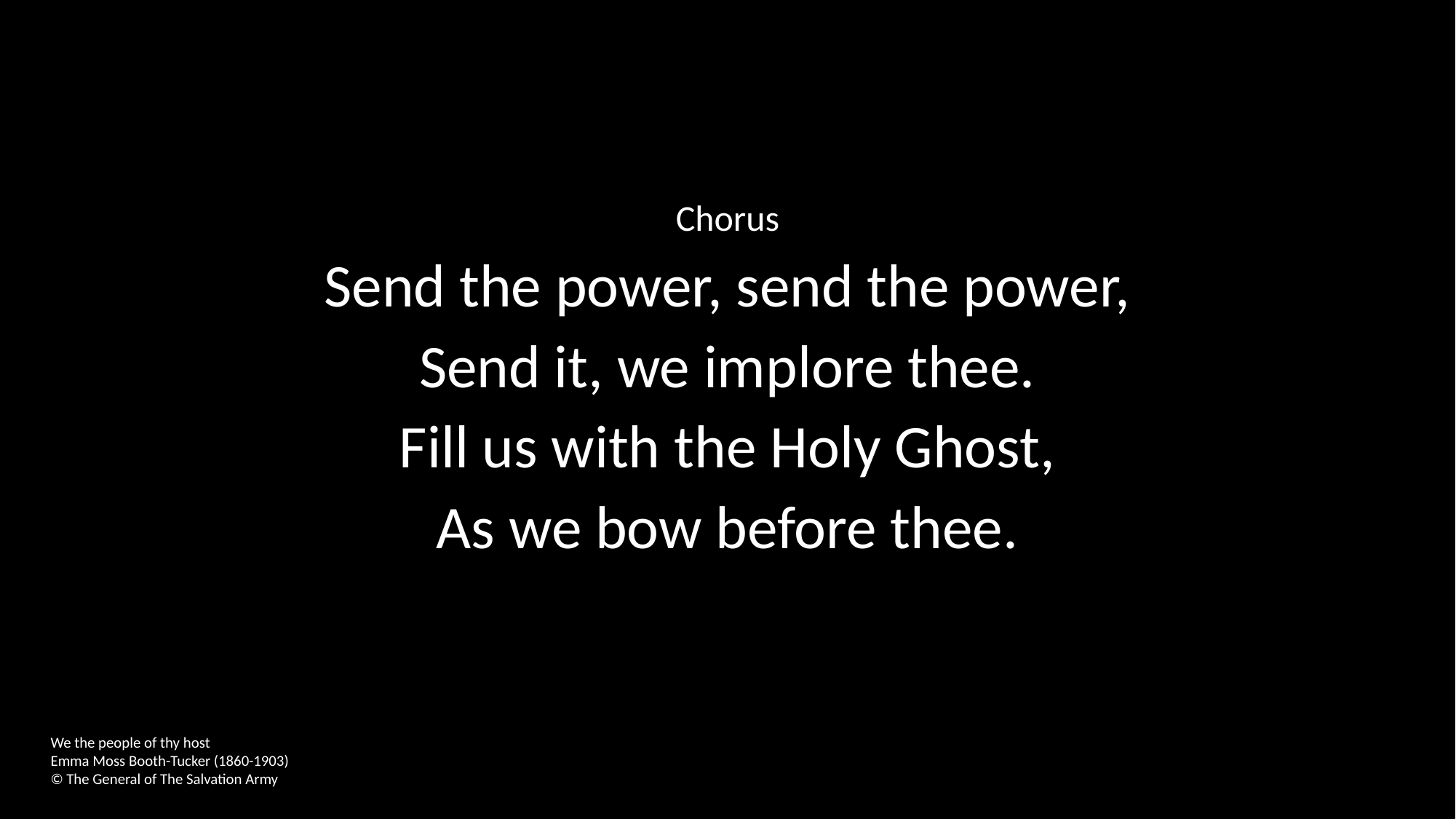

Chorus
Send the power, send the power,
Send it, we implore thee.
Fill us with the Holy Ghost,
As we bow before thee.
We the people of thy host
Emma Moss Booth-Tucker (1860-1903)
© The General of The Salvation Army